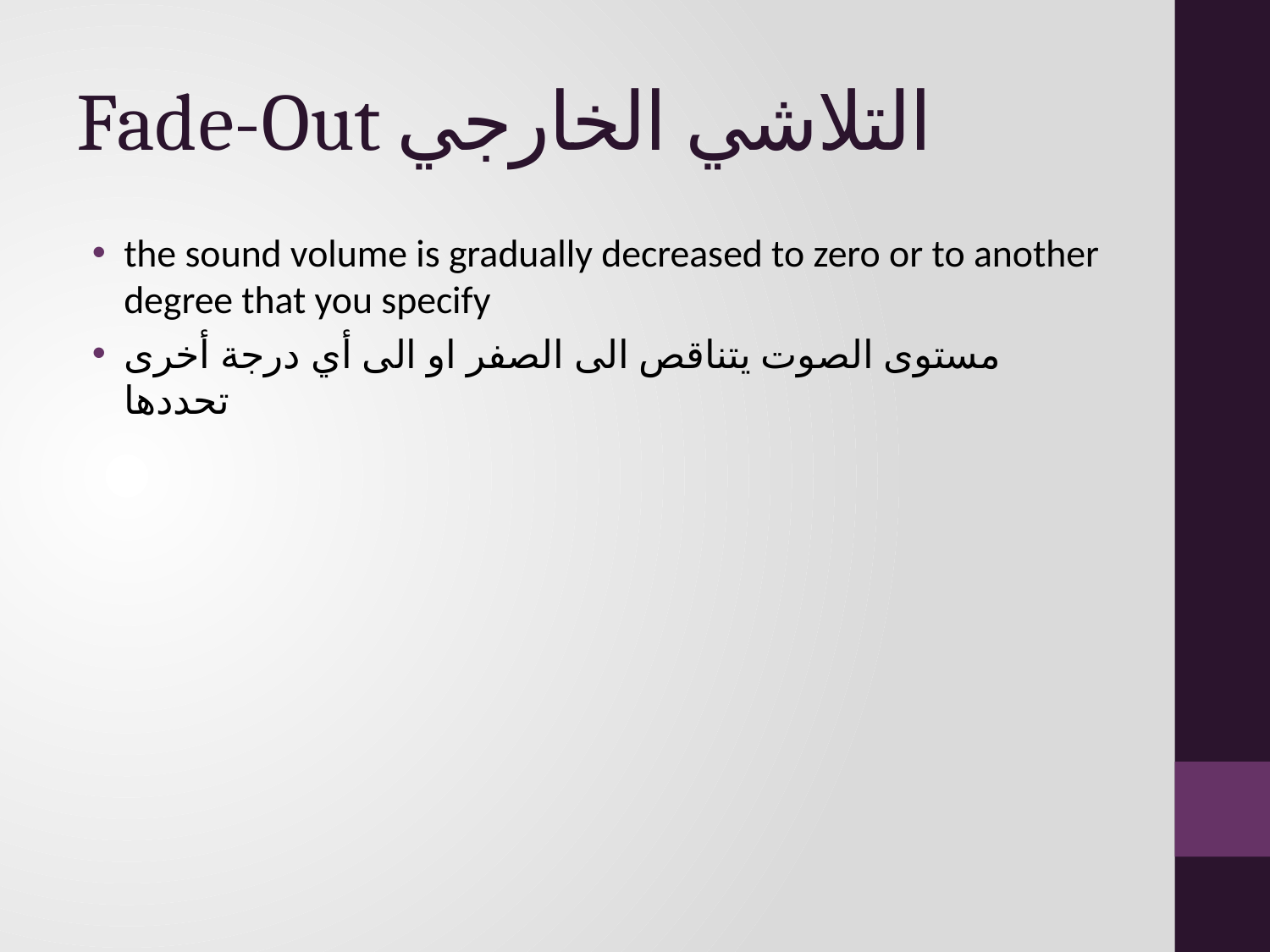

# Fade-Out التلاشي الخارجي
the sound volume is gradually decreased to zero or to another degree that you specify
مستوى الصوت يتناقص الى الصفر او الى أي درجة أخرى تحددها